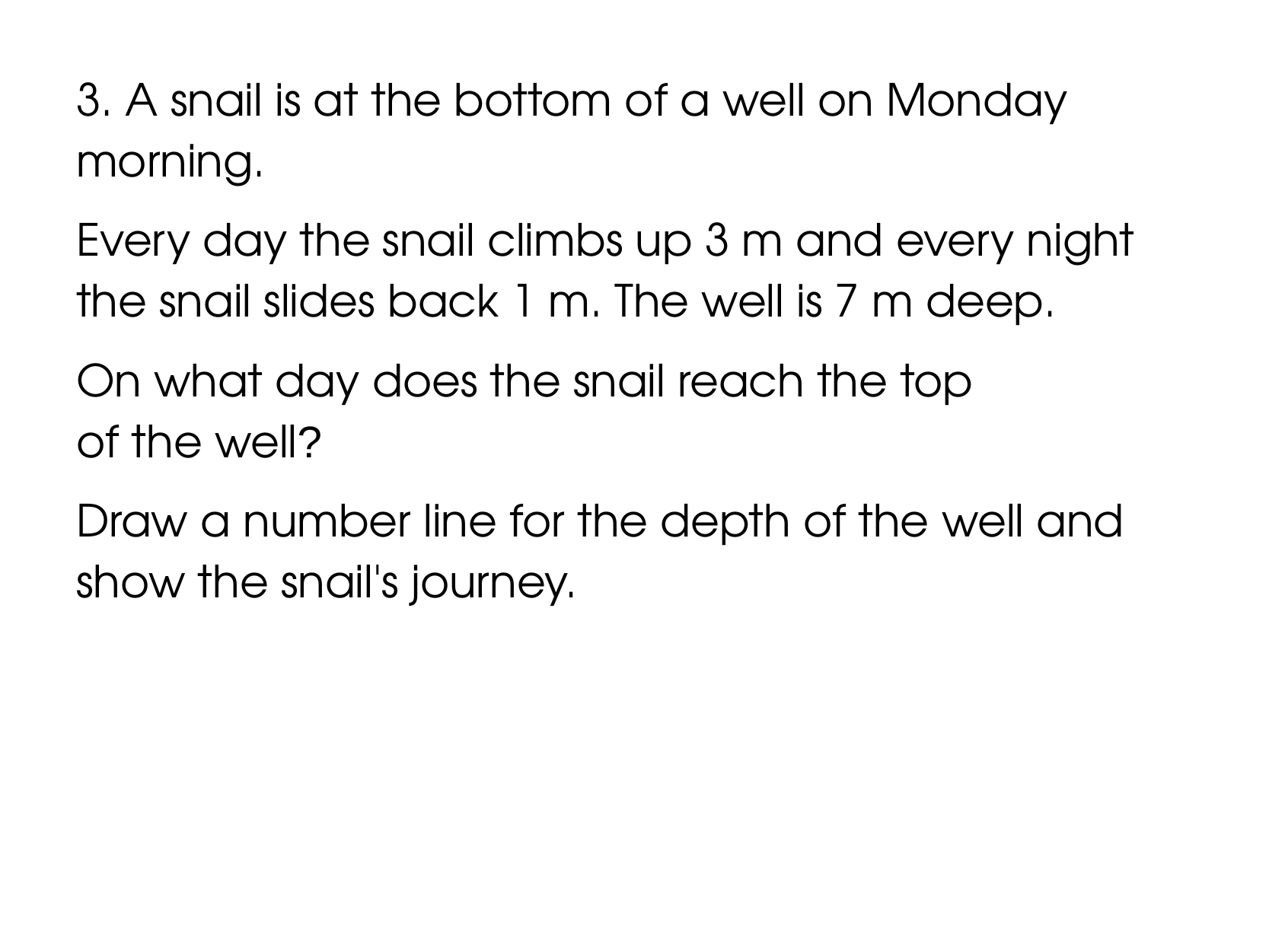

3. A snail is at the bottom of a well on Monday
morning.
Every day the snail climbs up 3 m and every night
the snail slides back 1 m. The well is 7 m deep.
On what day does the snail reach the top
of the well?
Draw a number line for the depth of the well and
show the snail's journey.